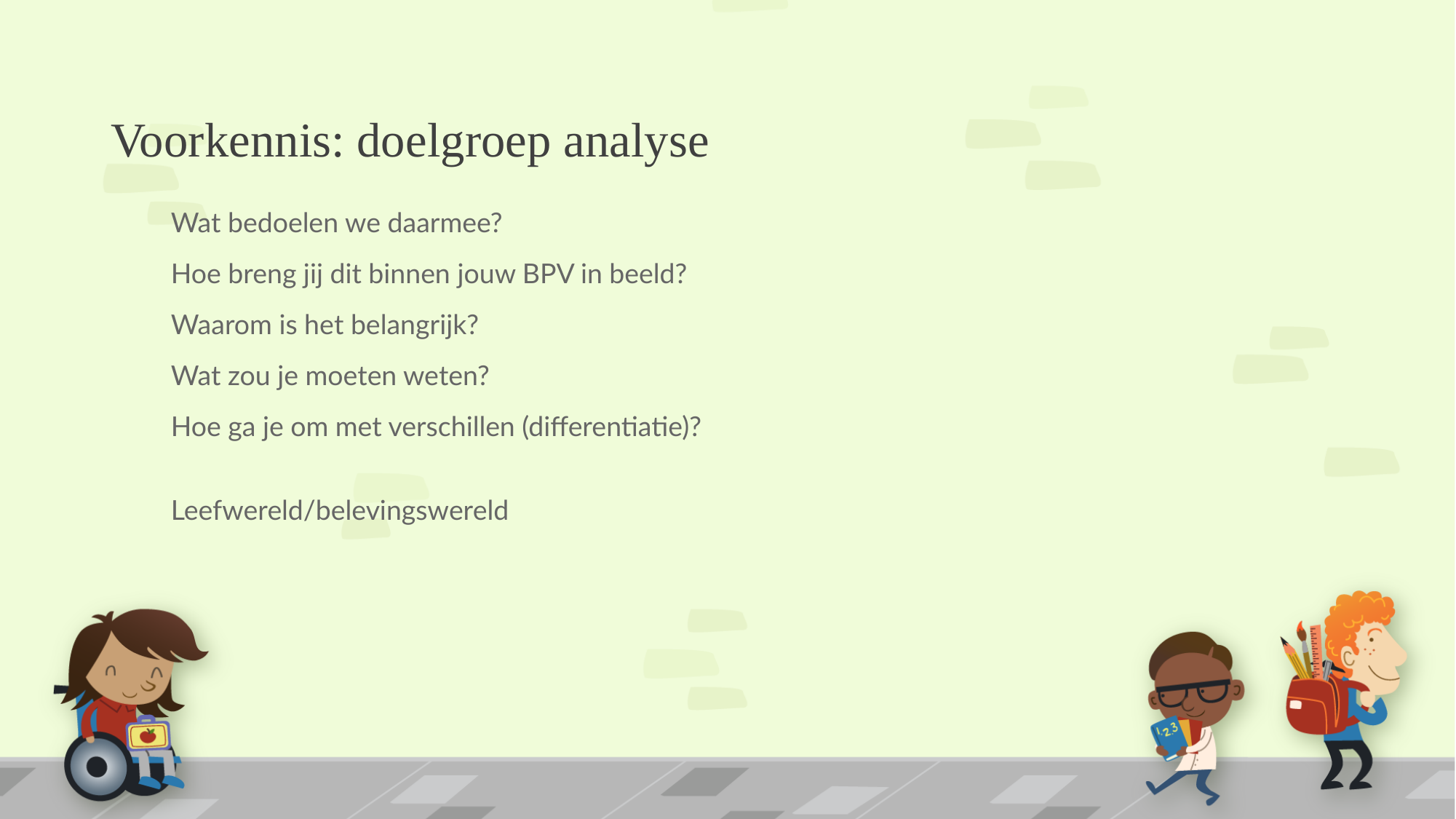

# Voorkennis: doelgroep analyse
Wat bedoelen we daarmee?
Hoe breng jij dit binnen jouw BPV in beeld?
Waarom is het belangrijk?
Wat zou je moeten weten?
Hoe ga je om met verschillen (differentiatie)?
Leefwereld/belevingswereld